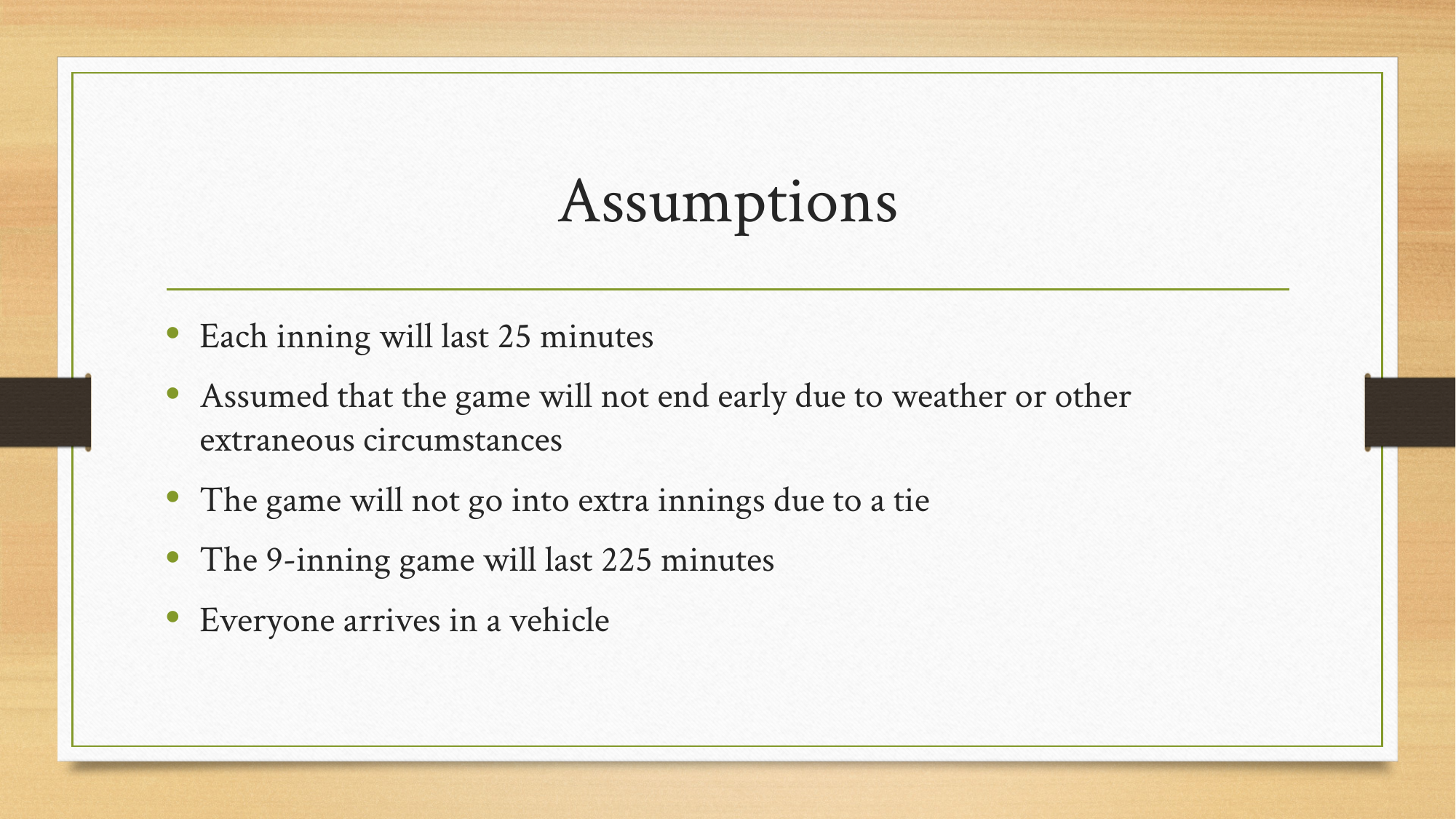

# Assumptions
Each inning will last 25 minutes
Assumed that the game will not end early due to weather or other extraneous circumstances
The game will not go into extra innings due to a tie
The 9-inning game will last 225 minutes
Everyone arrives in a vehicle